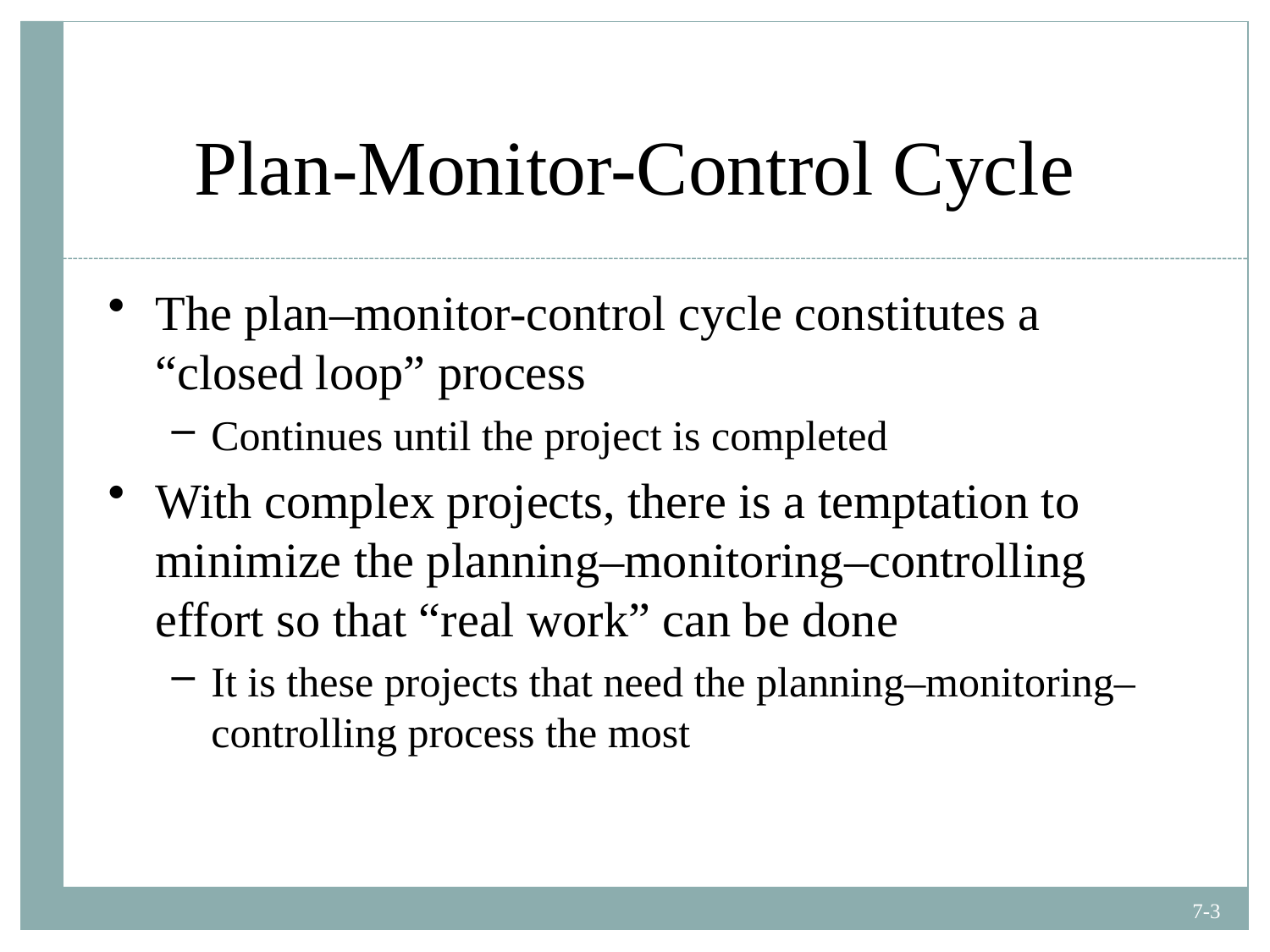

# Plan-Monitor-Control Cycle
The plan–monitor-control cycle constitutes a “closed loop” process
Continues until the project is completed
With complex projects, there is a temptation to minimize the planning–monitoring–controlling effort so that “real work” can be done
It is these projects that need the planning–monitoring–controlling process the most